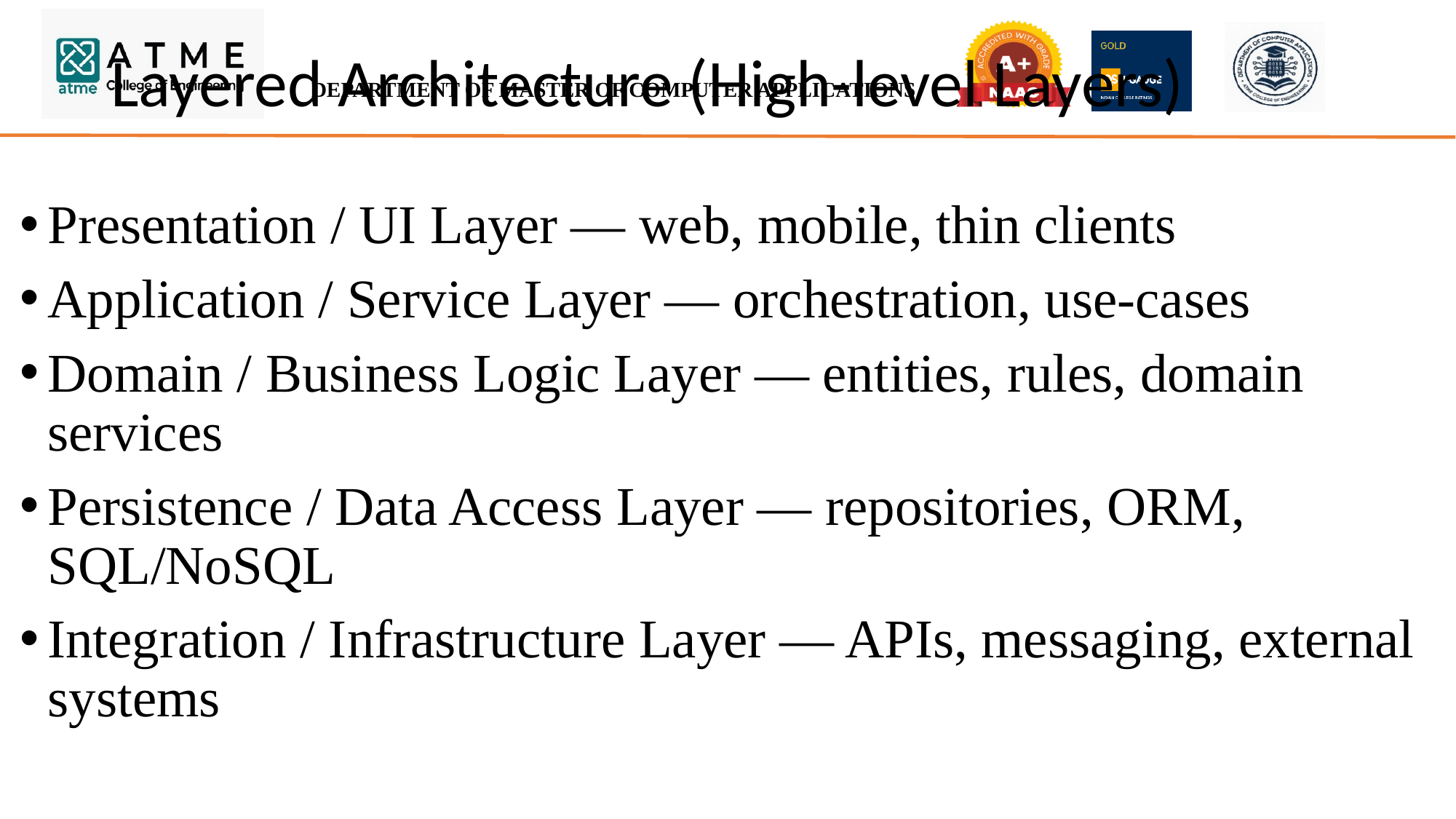

# Layered Architecture (High-level Layers)
Presentation / UI Layer — web, mobile, thin clients
Application / Service Layer — orchestration, use-cases
Domain / Business Logic Layer — entities, rules, domain services
Persistence / Data Access Layer — repositories, ORM, SQL/NoSQL
Integration / Infrastructure Layer — APIs, messaging, external systems